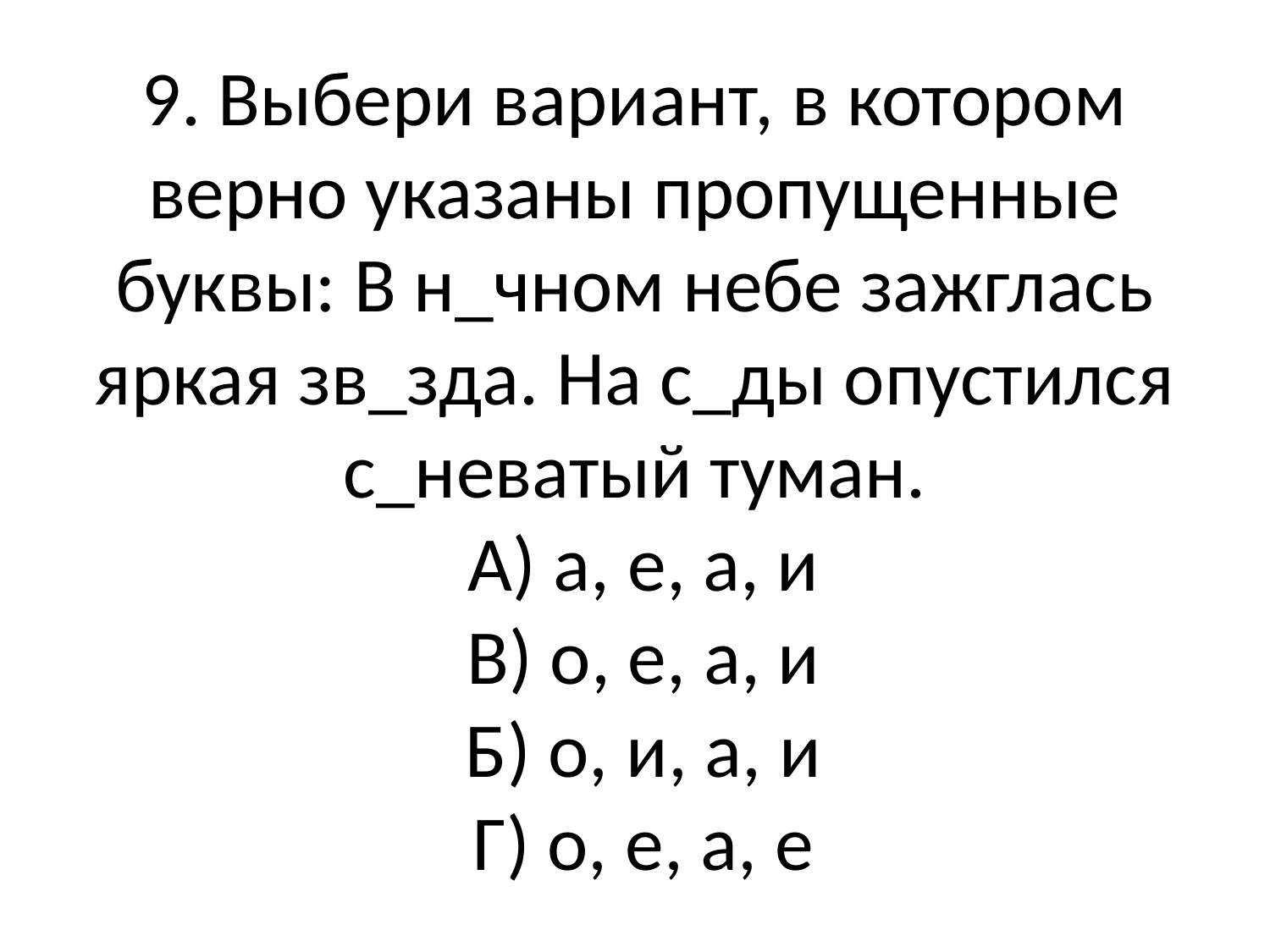

# 9. Выбери вариант, в котором верно указаны пропущенные буквы: В н_чном небе зажглась яркая зв_зда. На с_ды опустился с_неватый туман. А) а, е, а, и В) о, е, а, и Б) о, и, а, и Г) о, е, а, е